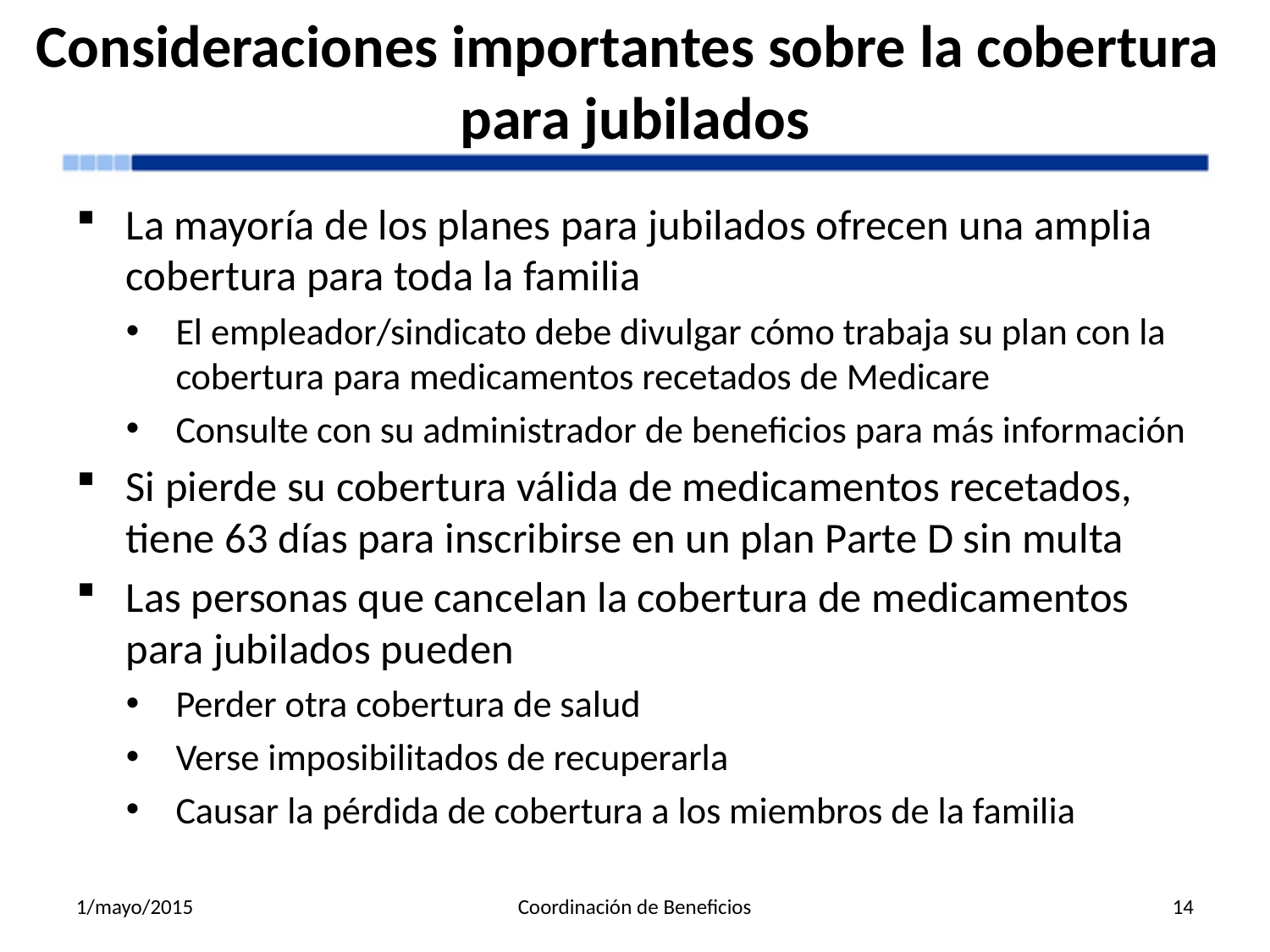

# Consideraciones importantes sobre la cobertura para jubilados
La mayoría de los planes para jubilados ofrecen una amplia cobertura para toda la familia
El empleador/sindicato debe divulgar cómo trabaja su plan con la cobertura para medicamentos recetados de Medicare
Consulte con su administrador de beneficios para más información
Si pierde su cobertura válida de medicamentos recetados, tiene 63 días para inscribirse en un plan Parte D sin multa
Las personas que cancelan la cobertura de medicamentos para jubilados pueden
Perder otra cobertura de salud
Verse imposibilitados de recuperarla
Causar la pérdida de cobertura a los miembros de la familia
1/mayo/2015
Coordinación de Beneficios
14